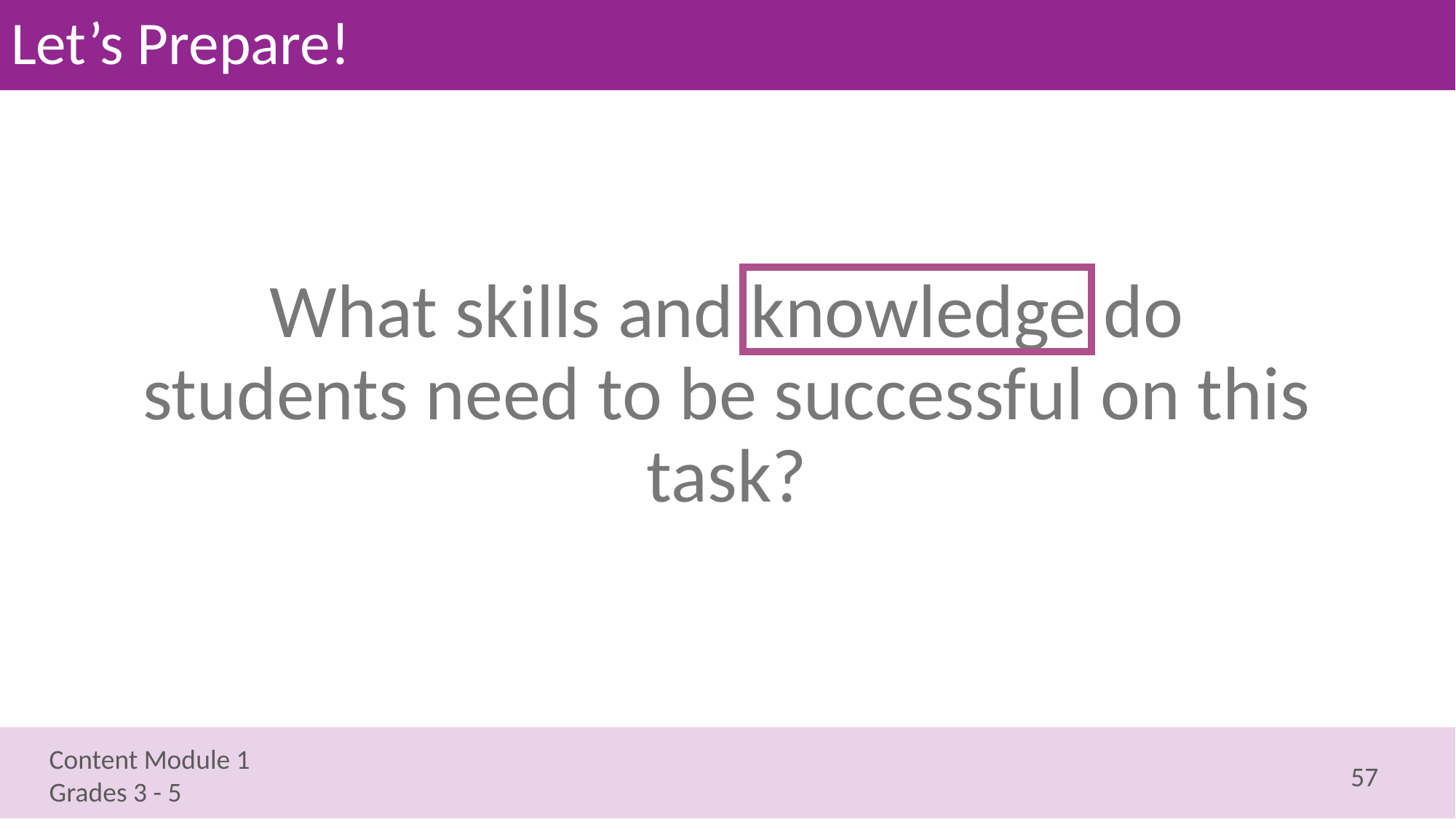

# Let’s Prepare!
What skills and knowledge do students need to be successful on this task?

57